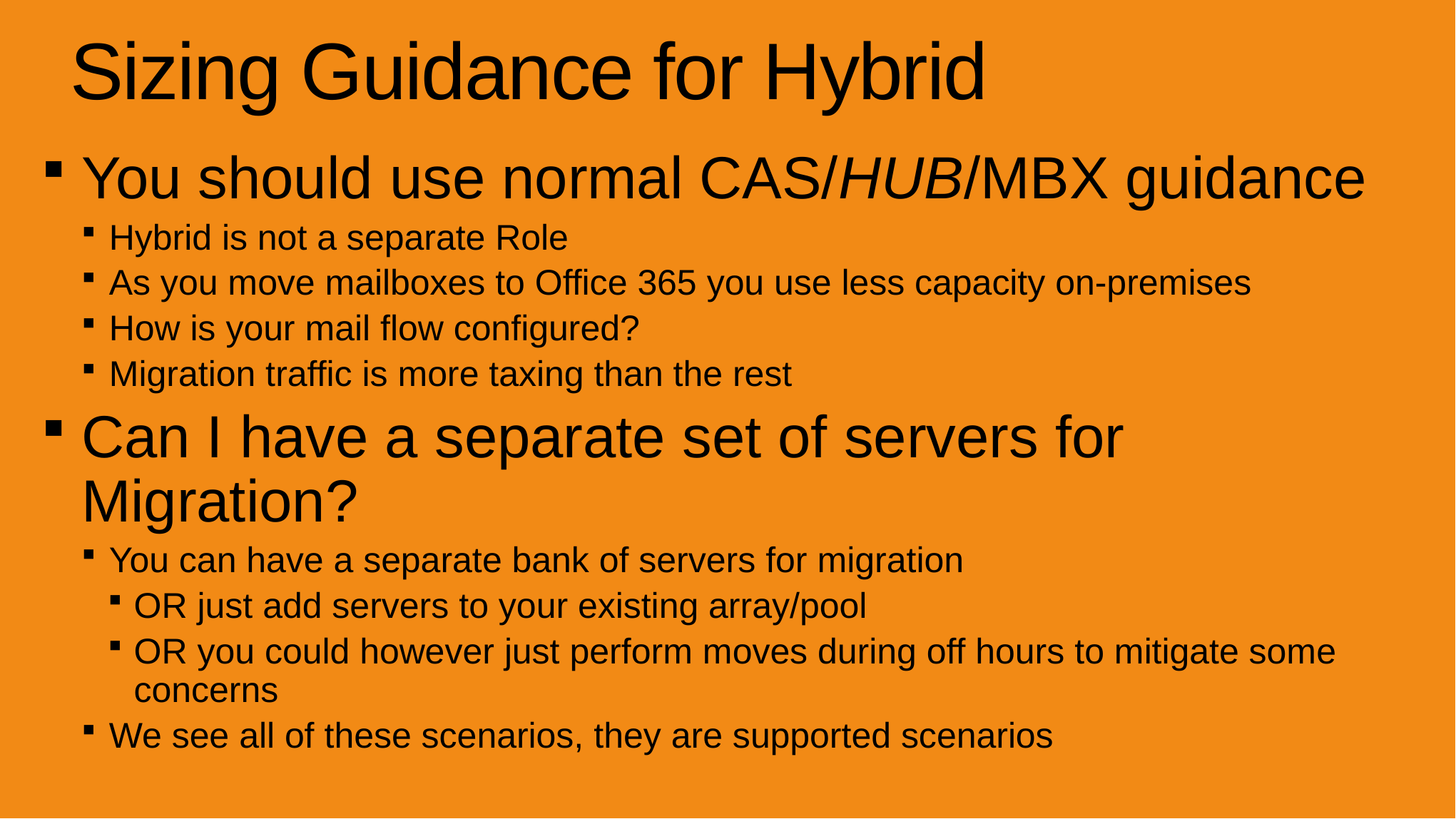

# Sizing Guidance for Hybrid
You should use normal CAS/HUB/MBX guidance
Hybrid is not a separate Role
As you move mailboxes to Office 365 you use less capacity on-premises
How is your mail flow configured?
Migration traffic is more taxing than the rest
Can I have a separate set of servers for Migration?
You can have a separate bank of servers for migration
OR just add servers to your existing array/pool
OR you could however just perform moves during off hours to mitigate some concerns
We see all of these scenarios, they are supported scenarios